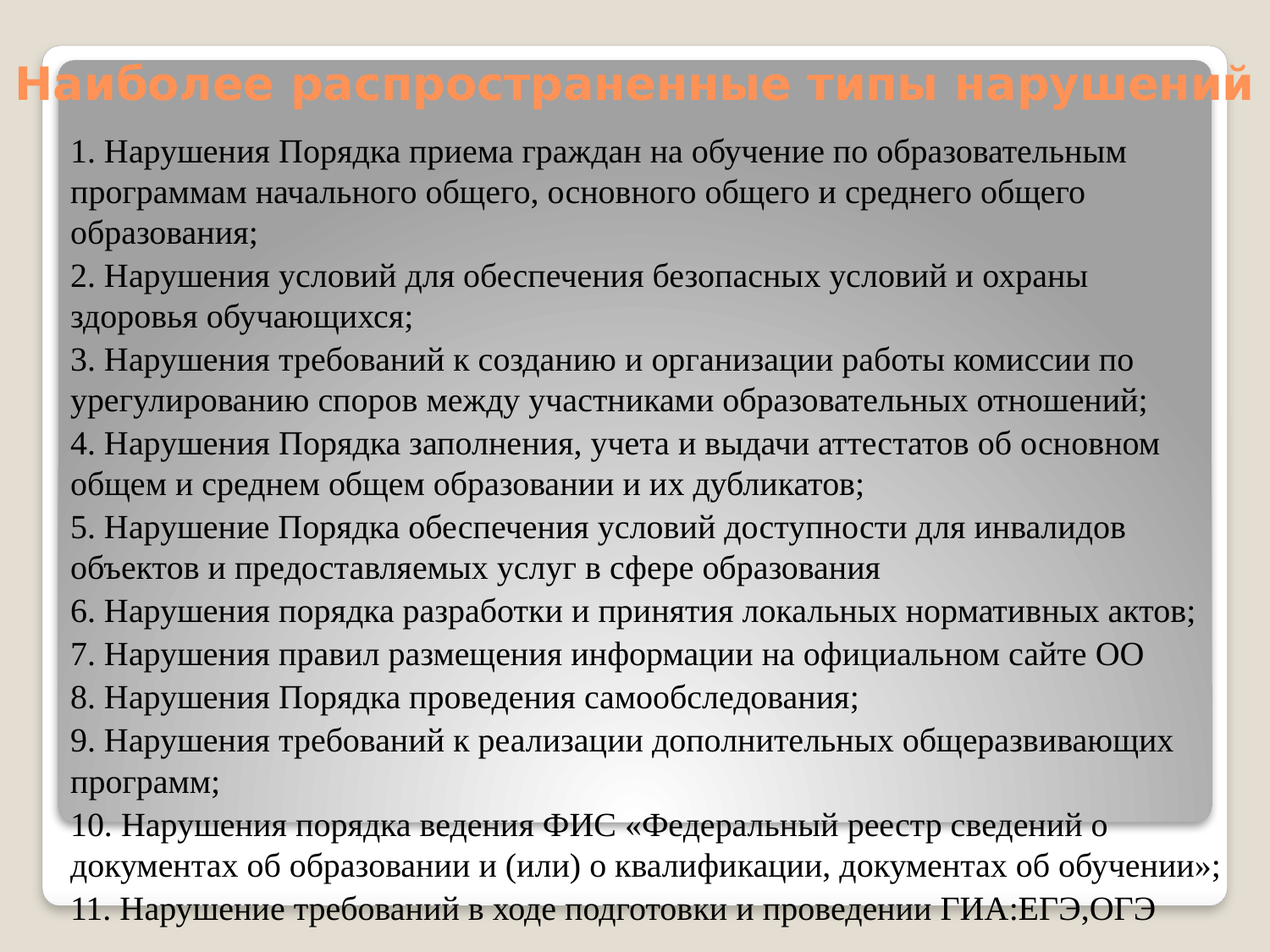

# Наиболее распространенные типы нарушений
1. Нарушения Порядка приема граждан на обучение по образовательным программам начального общего, основного общего и среднего общего образования;
2. Нарушения условий для обеспечения безопасных условий и охраны здоровья обучающихся;
3. Нарушения требований к созданию и организации работы комиссии по урегулированию споров между участниками образовательных отношений;
4. Нарушения Порядка заполнения, учета и выдачи аттестатов об основном общем и среднем общем образовании и их дубликатов;
5. Нарушение Порядка обеспечения условий доступности для инвалидов объектов и предоставляемых услуг в сфере образования
6. Нарушения порядка разработки и принятия локальных нормативных актов;
7. Нарушения правил размещения информации на официальном сайте ОО
8. Нарушения Порядка проведения самообследования;
9. Нарушения требований к реализации дополнительных общеразвивающих программ;
10. Нарушения порядка ведения ФИС «Федеральный реестр сведений о документах об образовании и (или) о квалификации, документах об обучении»;
11. Нарушение требований в ходе подготовки и проведении ГИА:ЕГЭ,ОГЭ